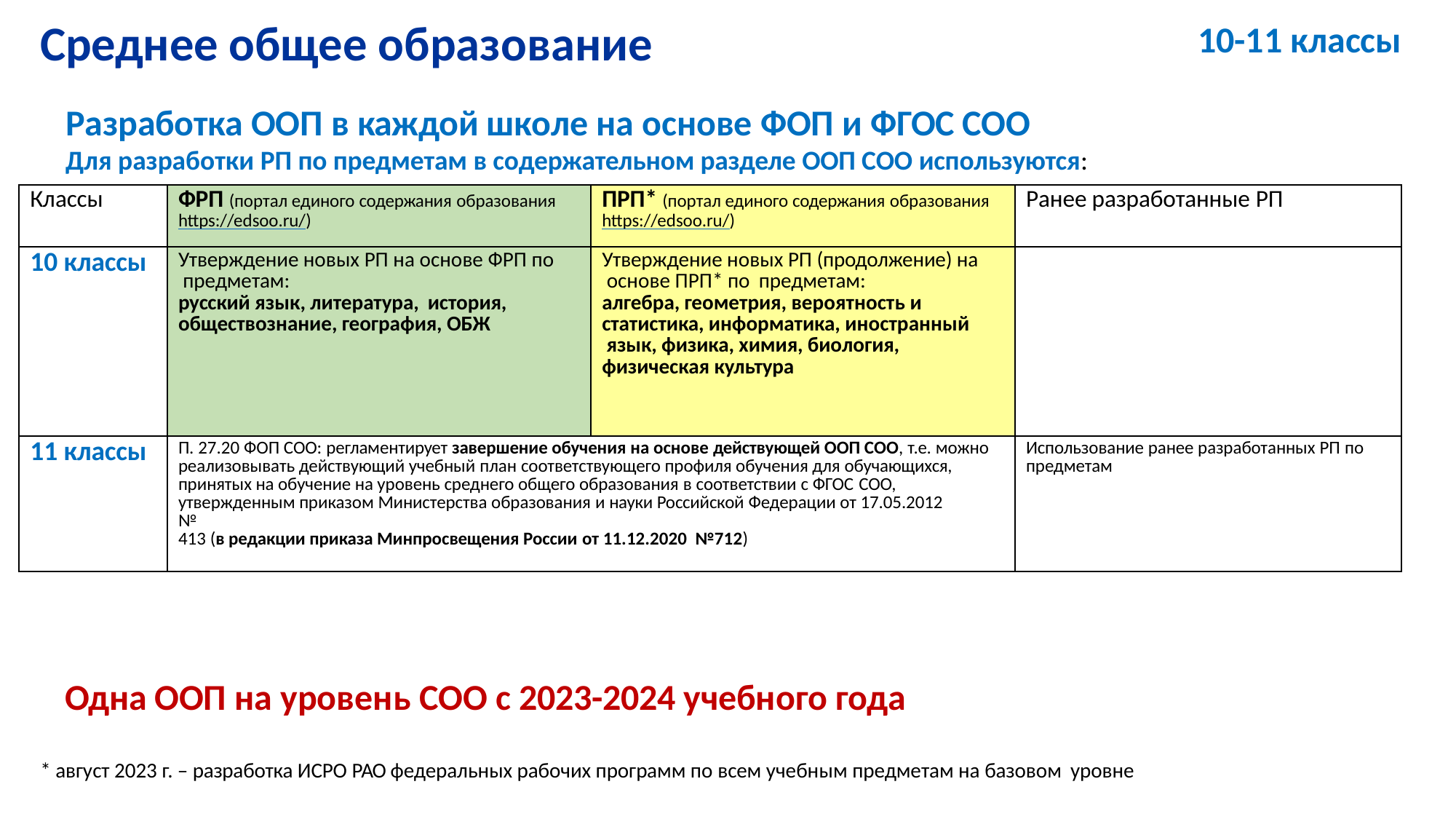

# Среднее общее образование
10-11 классы
Разработка ООП в каждой школе на основе ФОП и ФГОС СОО
Для разработки РП по предметам в содержательном разделе ООП СОО используются:
| Классы | ФРП (портал единого содержания образования https://edsoo.ru/) | ПРП\* (портал единого содержания образования https://edsoo.ru/) | Ранее разработанные РП |
| --- | --- | --- | --- |
| 10 классы | Утверждение новых РП на основе ФРП по предметам: русский язык, литература, история, обществознание, география, ОБЖ | Утверждение новых РП (продолжение) на основе ПРП\* по предметам: алгебра, геометрия, вероятность и статистика, информатика, иностранный язык, физика, химия, биология, физическая культура |  |
| 11 классы | П. 27.20 ФОП СОО: регламентирует завершение обучения на основе действующей ООП СОО, т.е. можно реализовывать действующий учебный план соответствующего профиля обучения для обучающихся, принятых на обучение на уровень среднего общего образования в соответствии с ФГОС СОО, утвержденным приказом Министерства образования и науки Российской Федерации от 17.05.2012 № 413 (в редакции приказа Минпросвещения России от 11.12.2020 №712) |  | Использование ранее разработанных РП по предметам |
Одна ООП на уровень СОО с 2023-2024 учебного года
* август 2023 г. – разработка ИСРО РАО федеральных рабочих программ по всем учебным предметам на базовом уровне